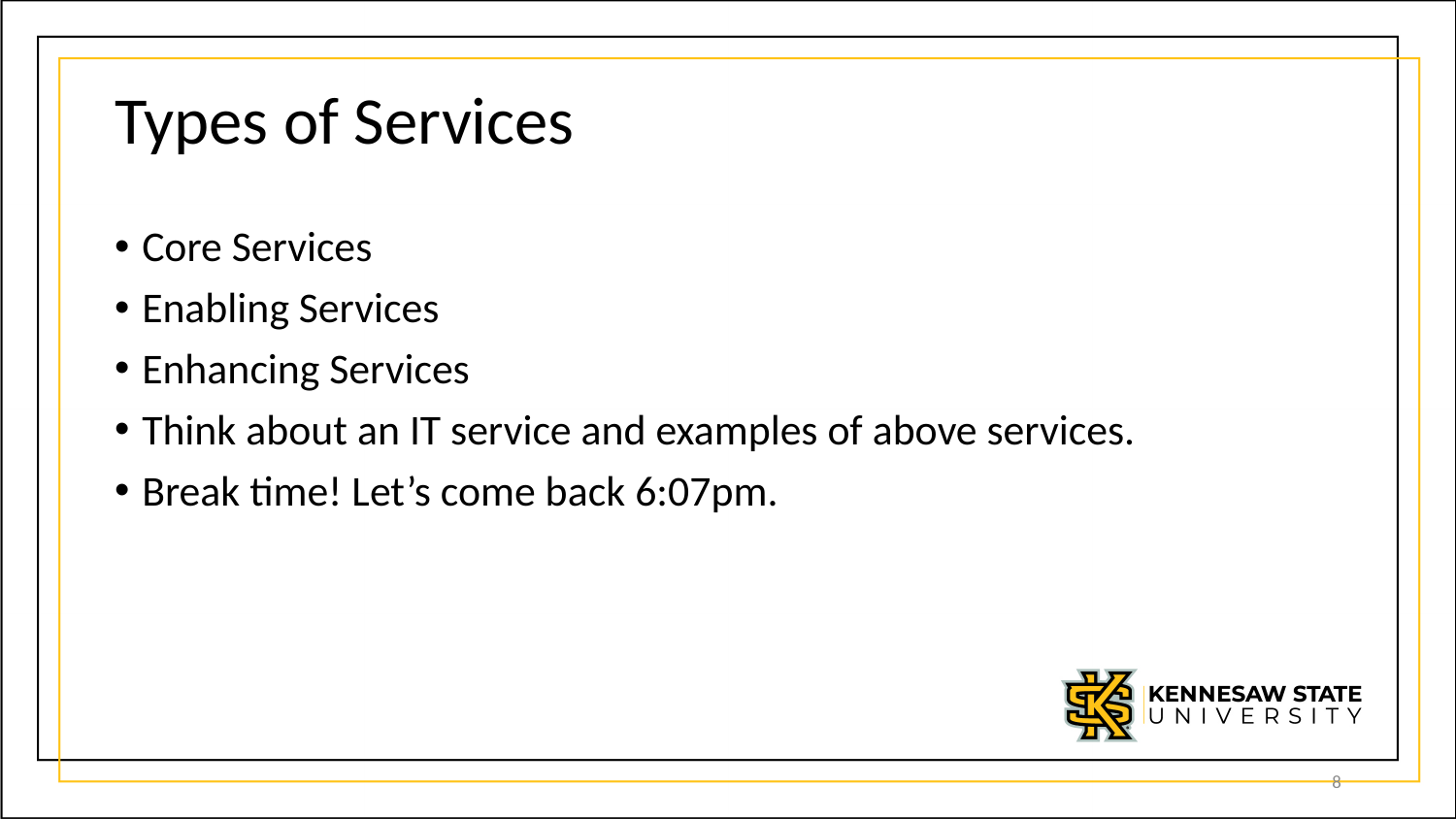

# Types of Services
Core Services
Enabling Services
Enhancing Services
Think about an IT service and examples of above services.
Break time! Let’s come back 6:07pm.
8